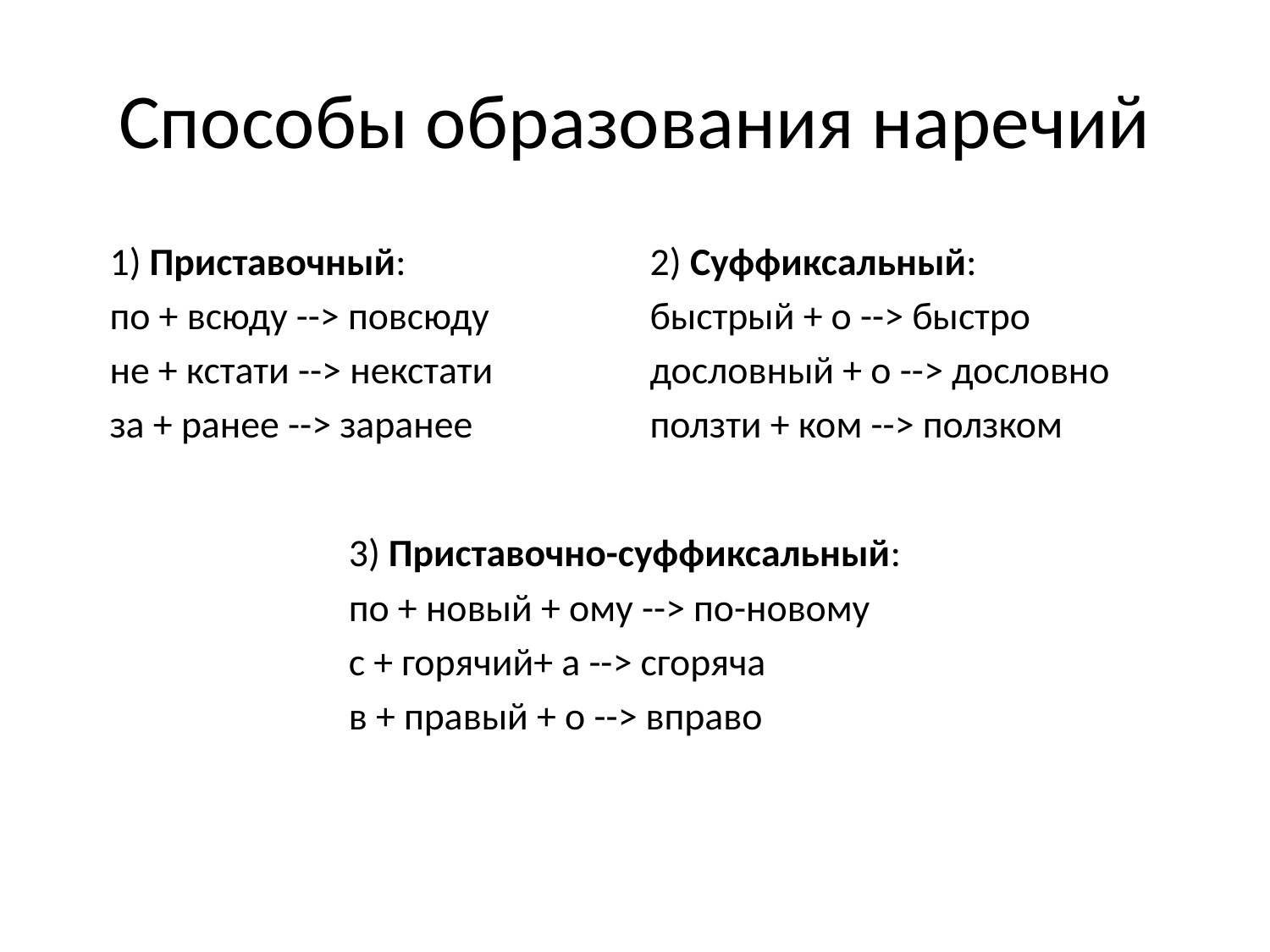

# Способы образования наречий
1) Приставочный:
по + всюду --> повсюду
не + кстати --> некстати
за + ранее --> заранее
2) Суффиксальный:
быстрый + о --> быстро
дословный + о --> дословно
ползти + ком --> ползком
3) Приставочно-суффиксальный:
по + новый + ому --> по-новому
с + горячий+ а --> сгоряча
в + правый + о --> вправо